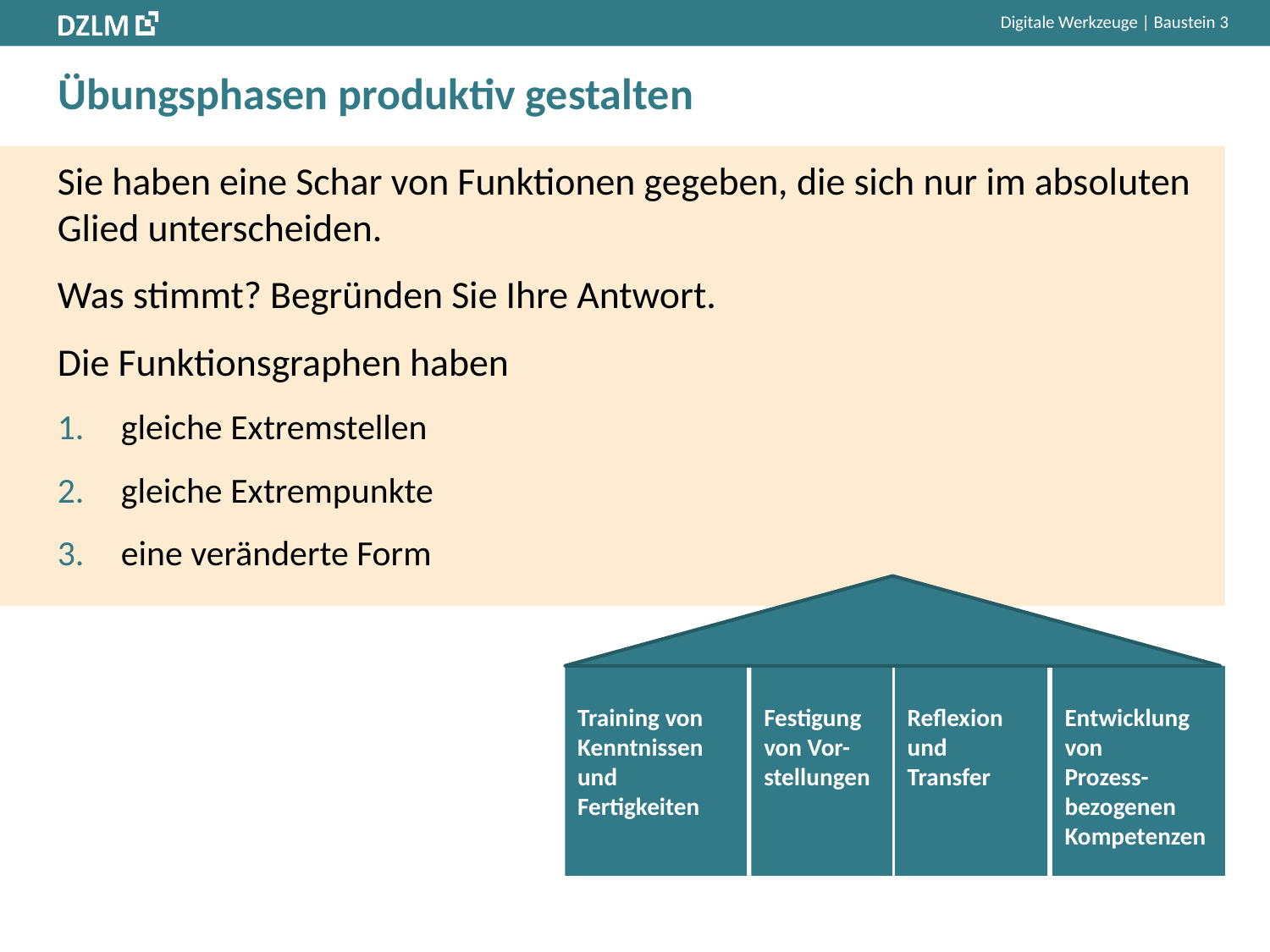

# Übungsphasen produktiv gestalten

Sie haben eine Schar von Funktionen gegeben, die sich nur im absoluten Glied unterscheiden.
Was stimmt? Begründen Sie Ihre Antwort.
Die Funktionsgraphen haben
gleiche Extremstellen
gleiche Extrempunkte
eine veränderte Form

Training von Kenntnissen und Fertigkeiten

Festigung von Vor-stellungen

Reflexion und Transfer

Entwicklung von
Prozess-bezogenen Kompetenzen